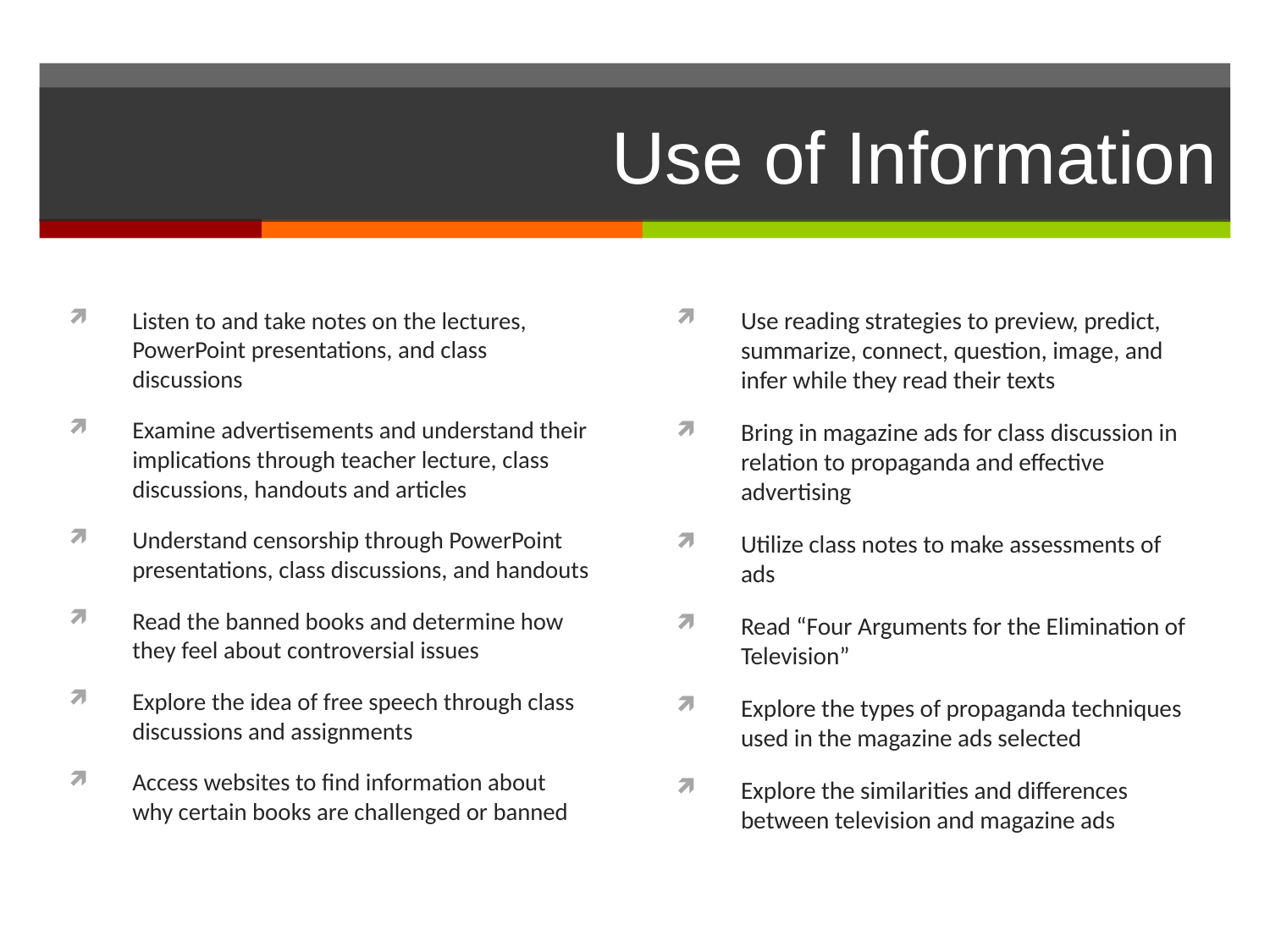

# Use of Information
Listen to and take notes on the lectures, PowerPoint presentations, and class discussions
Examine advertisements and understand their implications through teacher lecture, class discussions, handouts and articles
Understand censorship through PowerPoint presentations, class discussions, and handouts
Read the banned books and determine how they feel about controversial issues
Explore the idea of free speech through class discussions and assignments
Access websites to find information about why certain books are challenged or banned

Use reading strategies to preview, predict, summarize, connect, question, image, and infer while they read their texts
Bring in magazine ads for class discussion in relation to propaganda and effective advertising
Utilize class notes to make assessments of ads
Read “Four Arguments for the Elimination of Television”
Explore the types of propaganda techniques used in the magazine ads selected
Explore the similarities and differences between television and magazine ads